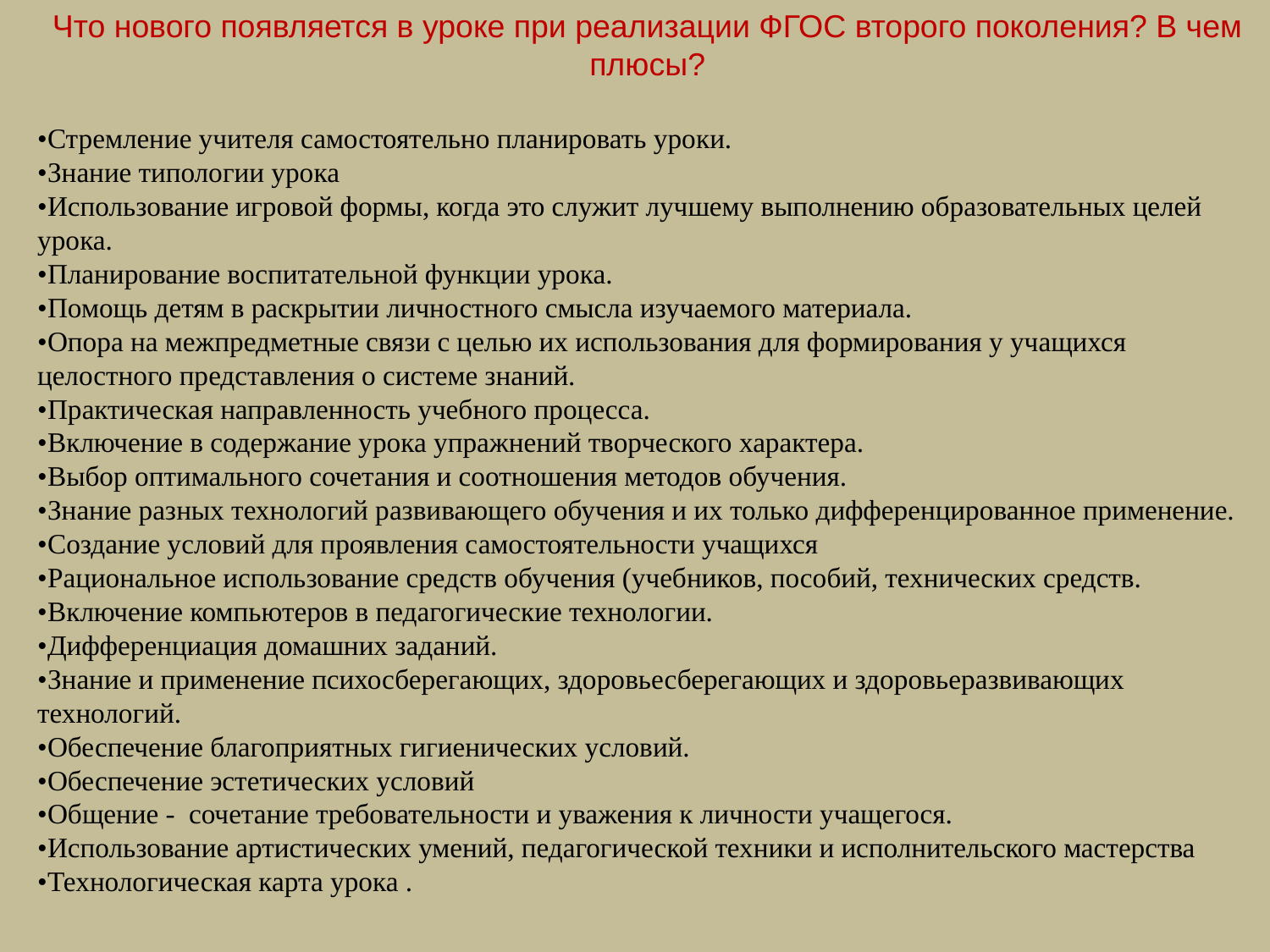

Что нового появляется в уроке при реализации ФГОС второго поколения? В чем плюсы?

•Стремление учителя самостоятельно планировать уроки.
•Знание типологии урока
•Использование игровой формы, когда это служит лучшему выполнению образовательных целей урока.
•Планирование воспитательной функции урока.
•Помощь детям в раскрытии личностного смысла изучаемого материала.
•Опора на межпредметные связи с целью их использования для формирования у учащихся целостного представления о системе знаний.
•Практическая направленность учебного процесса.
•Включение в содержание урока упражнений творческого характера.
•Выбор оптимального сочетания и соотношения методов обучения.
•Знание разных технологий развивающего обучения и их только дифференцированное применение.
•Создание условий для проявления самостоятельности учащихся
•Рациональное использование средств обучения (учебников, пособий, технических средств.
•Включение компьютеров в педагогические технологии.
•Дифференциация домашних заданий.
•Знание и применение психосберегающих, здоровьесберегающих и здоровьеразвивающих технологий.
•Обеспечение благоприятных гигиенических условий.
•Обеспечение эстетических условий
•Общение -  сочетание требовательности и уважения к личности учащегося.
•Использование артистических умений, педагогической техники и исполнительского мастерства
•Технологическая карта урока .